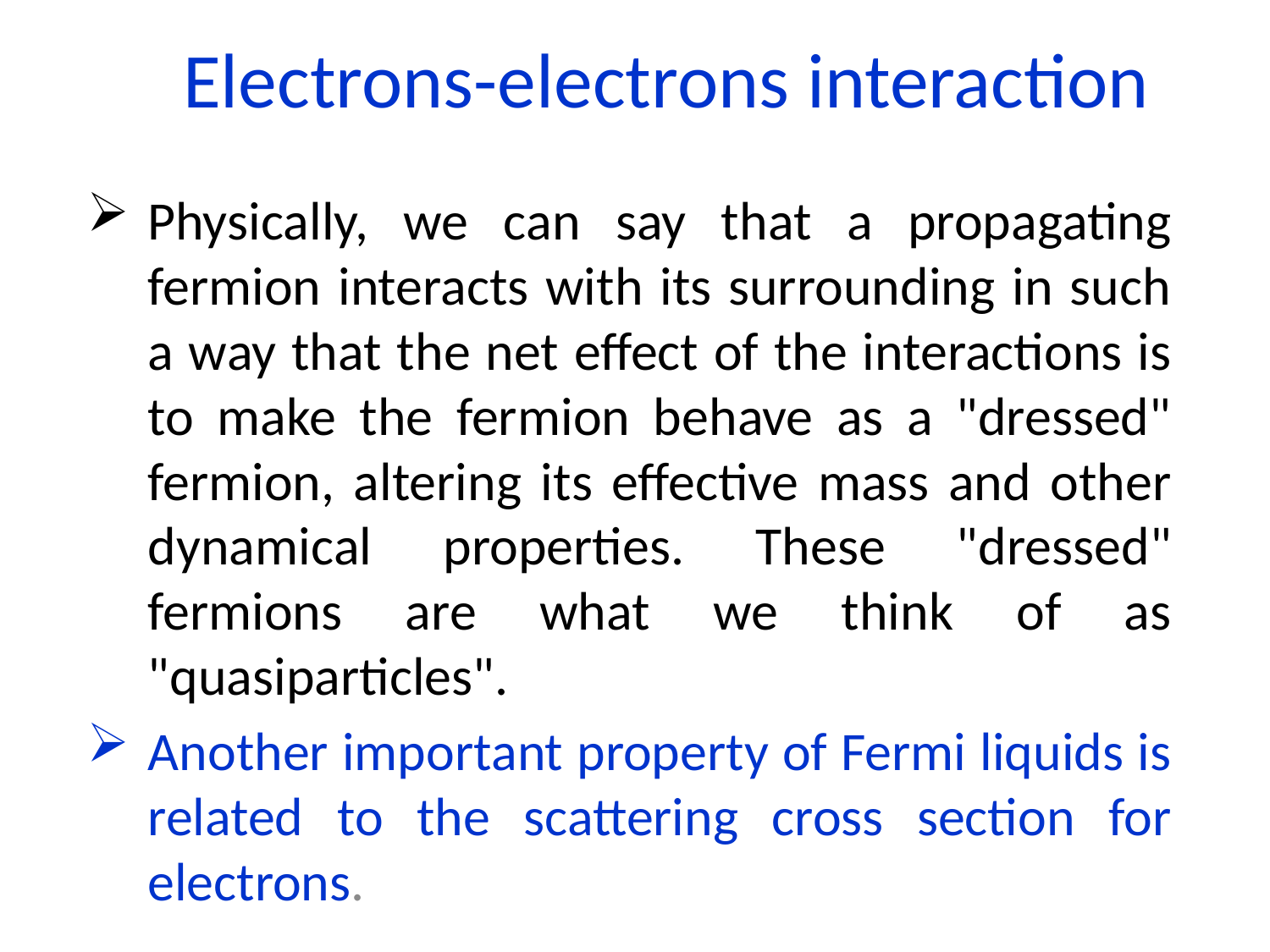

# Electrons-electrons interaction
Physically, we can say that a propagating fermion interacts with its surrounding in such a way that the net effect of the interactions is to make the fermion behave as a "dressed" fermion, altering its effective mass and other dynamical properties. These "dressed" fermions are what we think of as "quasiparticles".
Another important property of Fermi liquids is related to the scattering cross section for electrons.